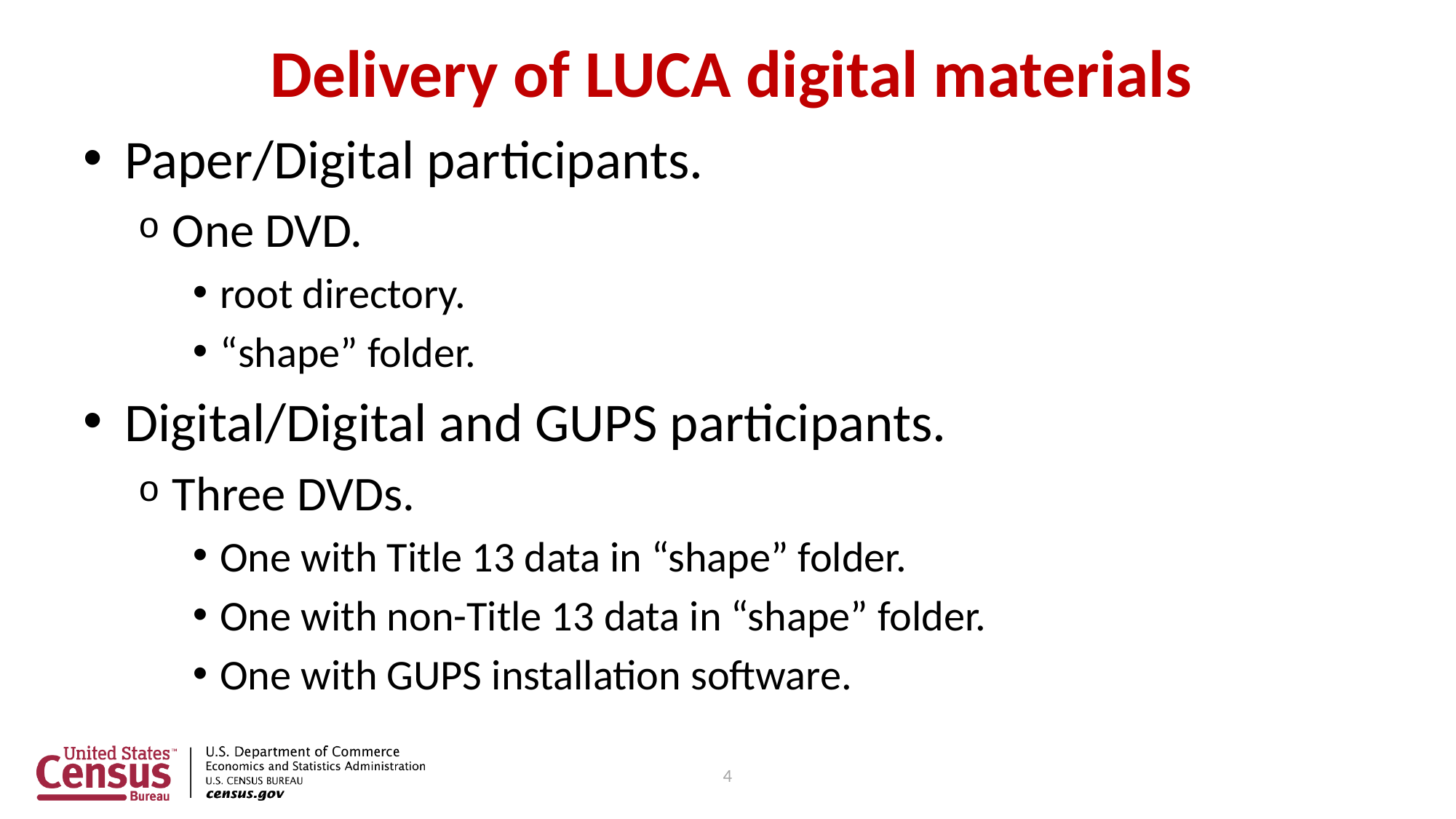

# Delivery of LUCA digital materials
Paper/Digital participants.
One DVD.
root directory.
“shape” folder.
Digital/Digital and GUPS participants.
Three DVDs.
One with Title 13 data in “shape” folder.
One with non-Title 13 data in “shape” folder.
One with GUPS installation software.

4